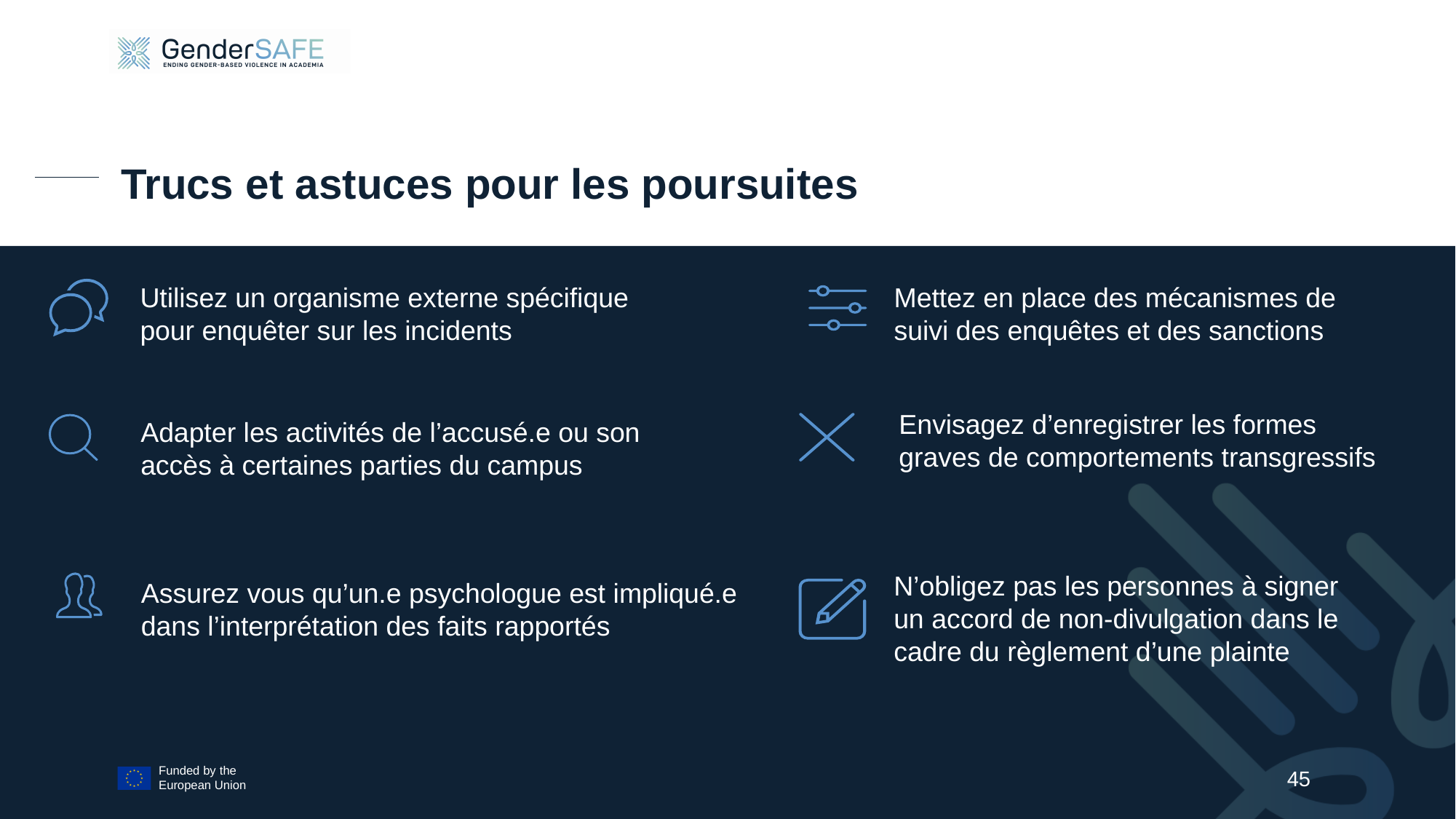

# Trucs et astuces pour les poursuites
Utilisez un organisme externe spécifique pour enquêter sur les incidents
Mettez en place des mécanismes de suivi des enquêtes et des sanctions

Envisagez d’enregistrer les formes graves de comportements transgressifs
Adapter les activités de l’accusé.e ou son accès à certaines parties du campus

N’obligez pas les personnes à signer un accord de non-divulgation dans le cadre du règlement d’une plainte
Assurez vous qu’un.e psychologue est impliqué.e dans l’interprétation des faits rapportés